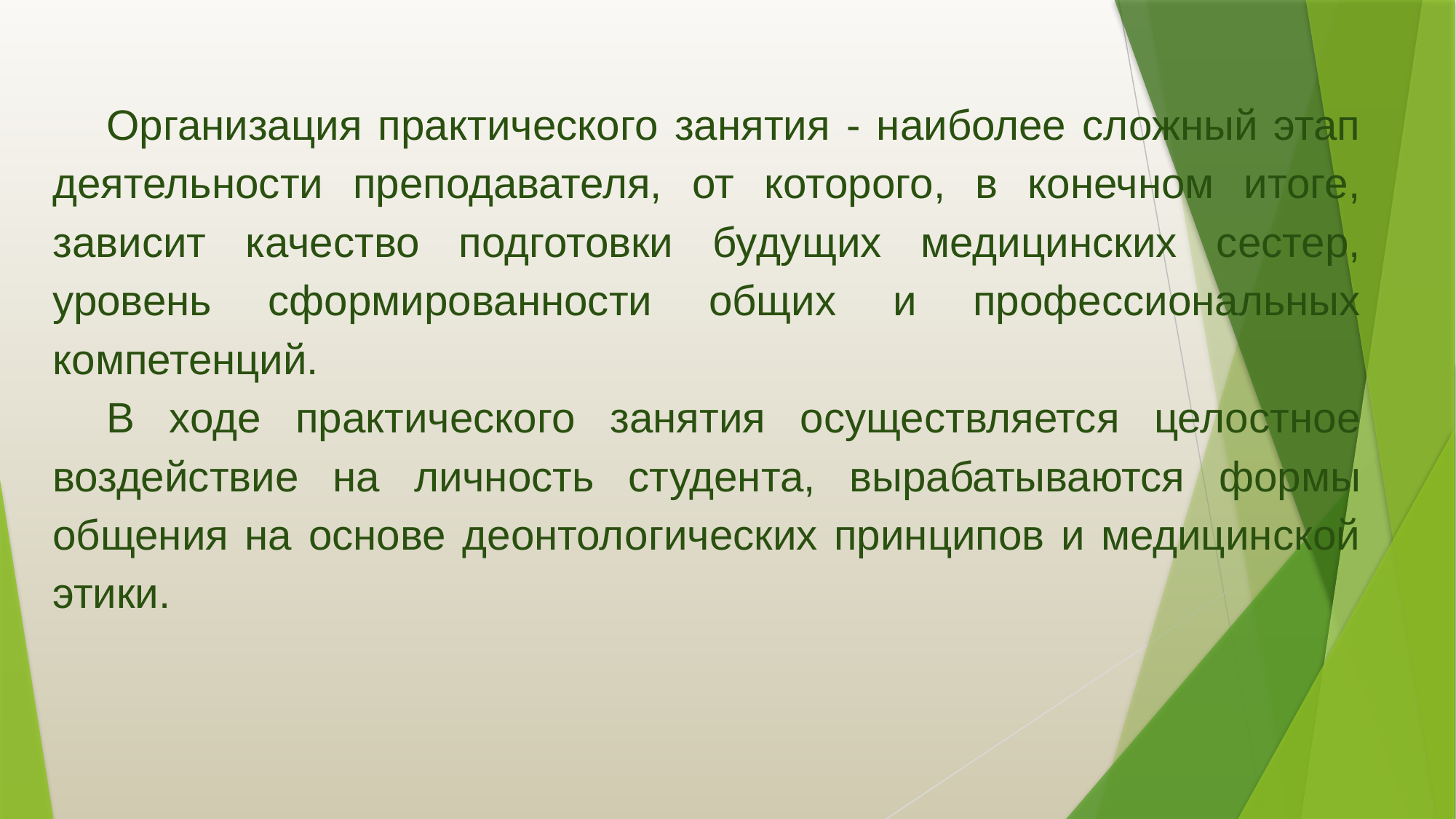

Организация практического занятия - наиболее сложный этап деятельности преподавателя, от которого, в конечном итоге, зависит качество подготовки будущих медицинских сестер, уровень сформированности общих и профессиональных компетенций.
В ходе практического занятия осуществляется целостное воздействие на личность студента, вырабатываются формы общения на основе деонтологических принципов и медицинской этики.